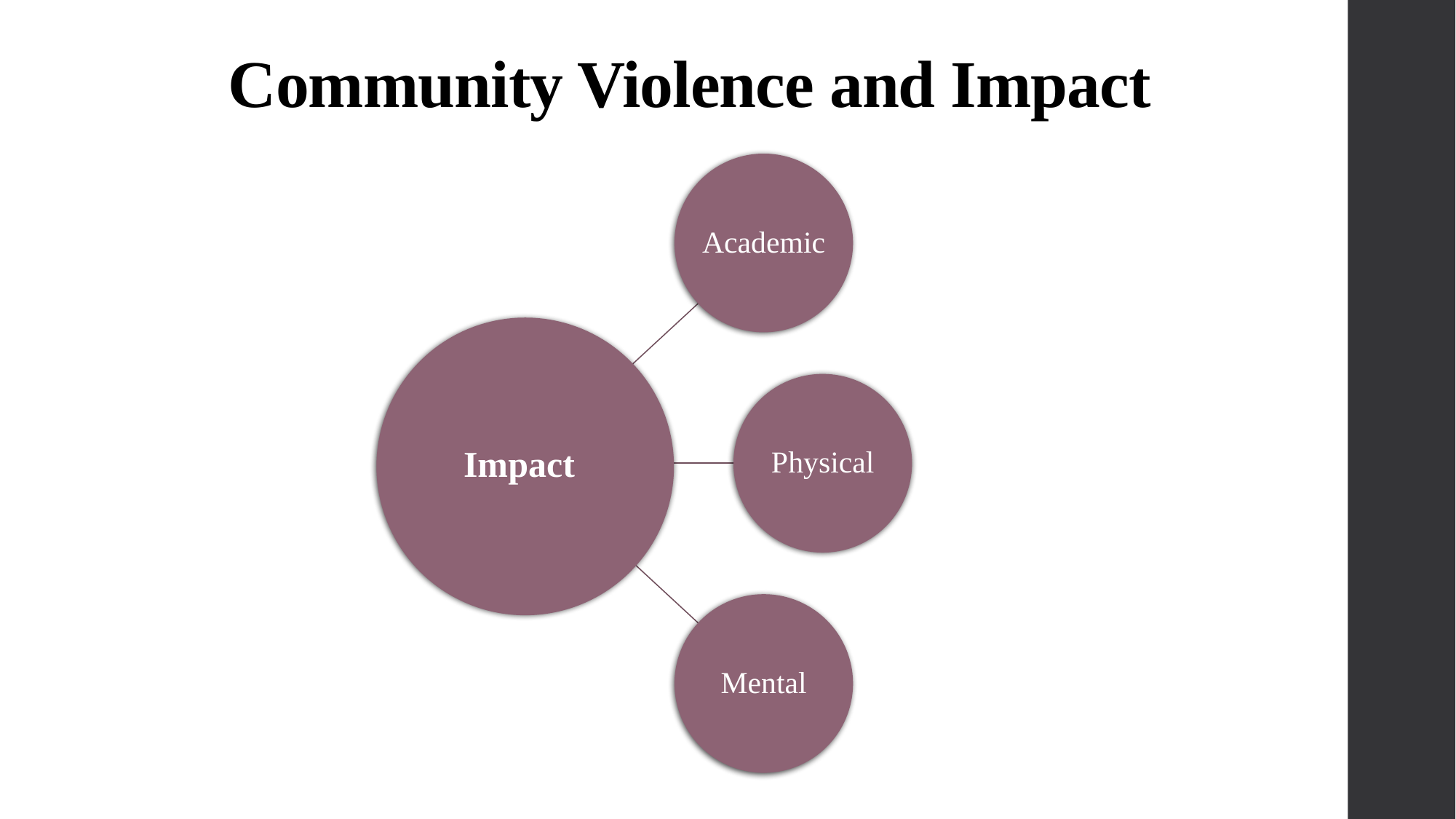

# Community Violence and Impact
Academic

Physical

Mental

Impact